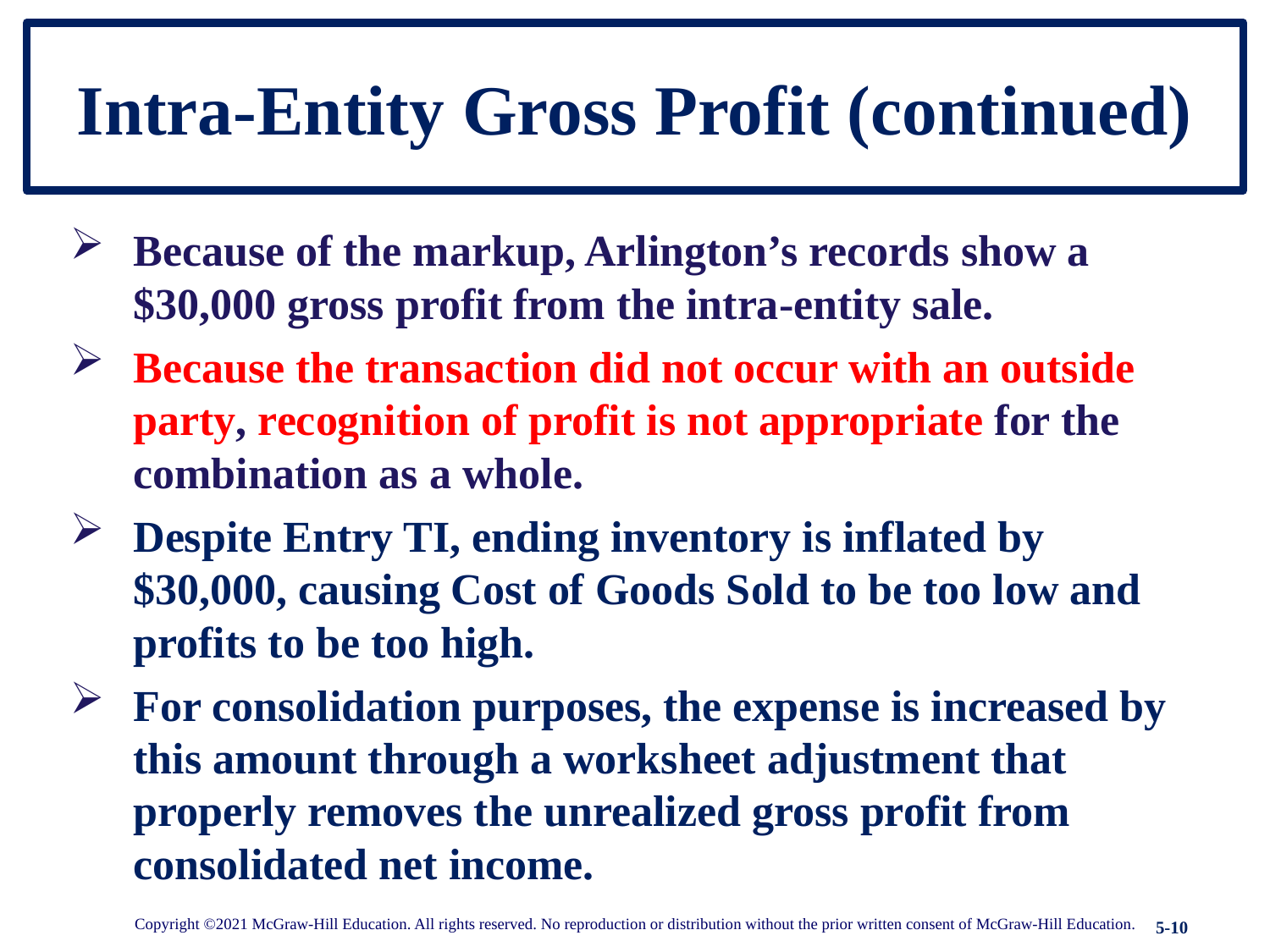

# Intra-Entity Gross Profit (continued)
Because of the markup, Arlington’s records show a $30,000 gross profit from the intra-entity sale.
Because the transaction did not occur with an outside party, recognition of profit is not appropriate for the combination as a whole.
Despite Entry TI, ending inventory is inflated by $30,000, causing Cost of Goods Sold to be too low and profits to be too high.
For consolidation purposes, the expense is increased by this amount through a worksheet adjustment that properly removes the unrealized gross profit from consolidated net income.

Copyright ©2021 McGraw-Hill Education. All rights reserved. No reproduction or distribution without the prior written consent of McGraw-Hill Education.
5-10